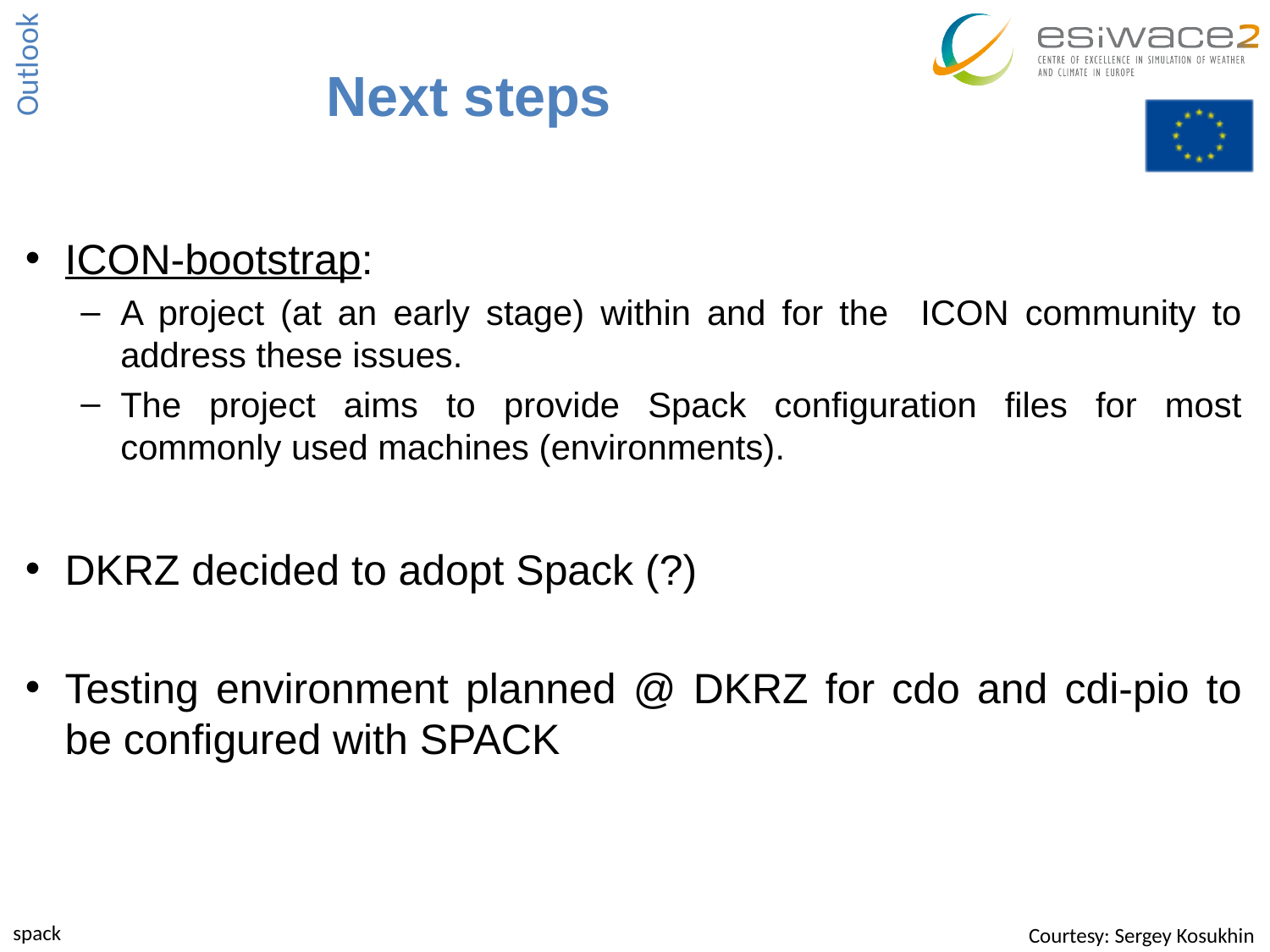

# Next steps
Outlook
ICON-bootstrap:
A project (at an early stage) within and for the  ICON community to address these issues.
The project aims to provide Spack configuration files for most commonly used machines (environments).

DKRZ decided to adopt Spack (?)

Testing environment planned @ DKRZ for cdo and cdi-pio to be configured with SPACK

spack
Courtesy: Sergey Kosukhin